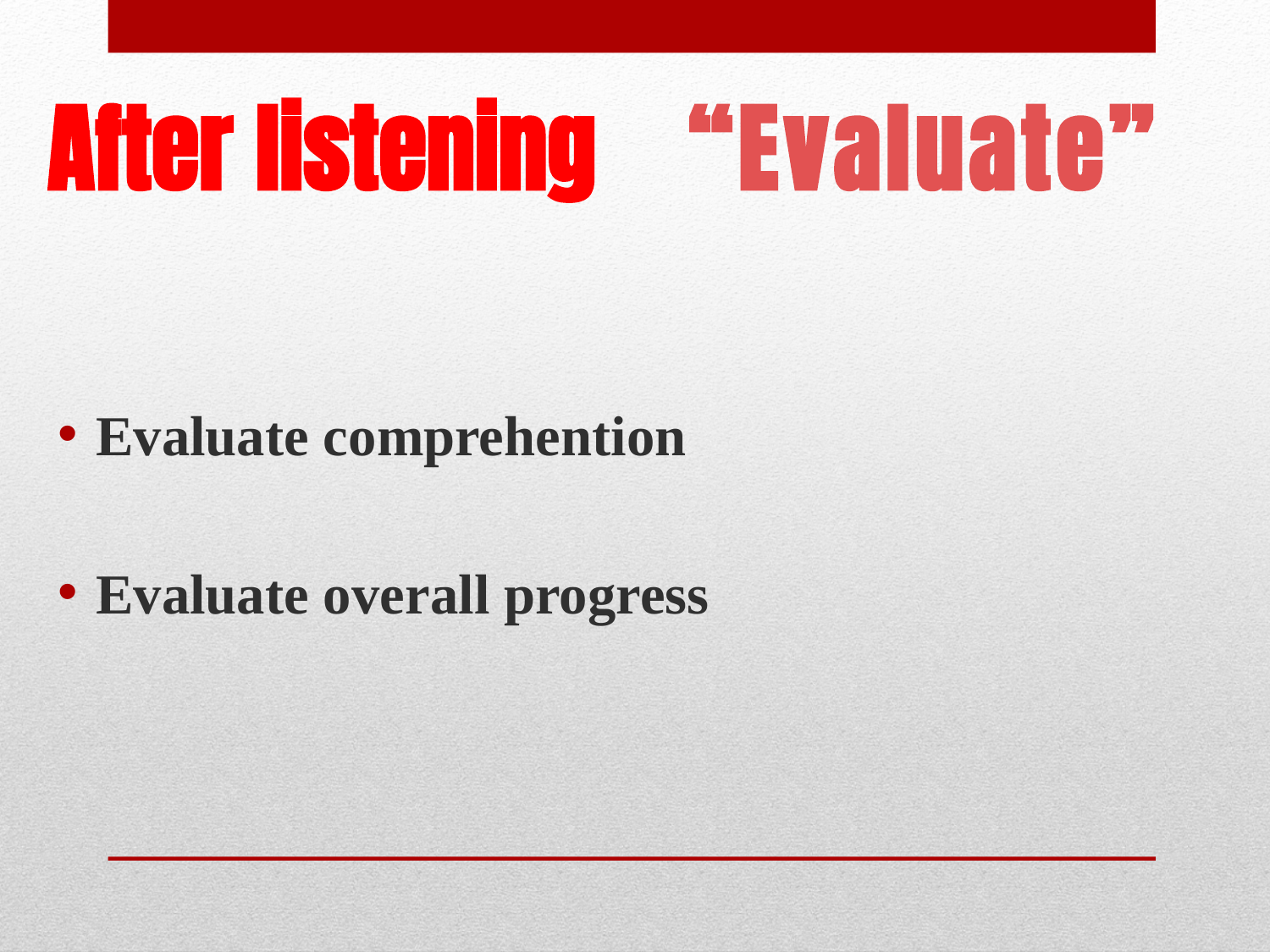

# After listening    “Evaluate”
Evaluate comprehention

Evaluate overall progress